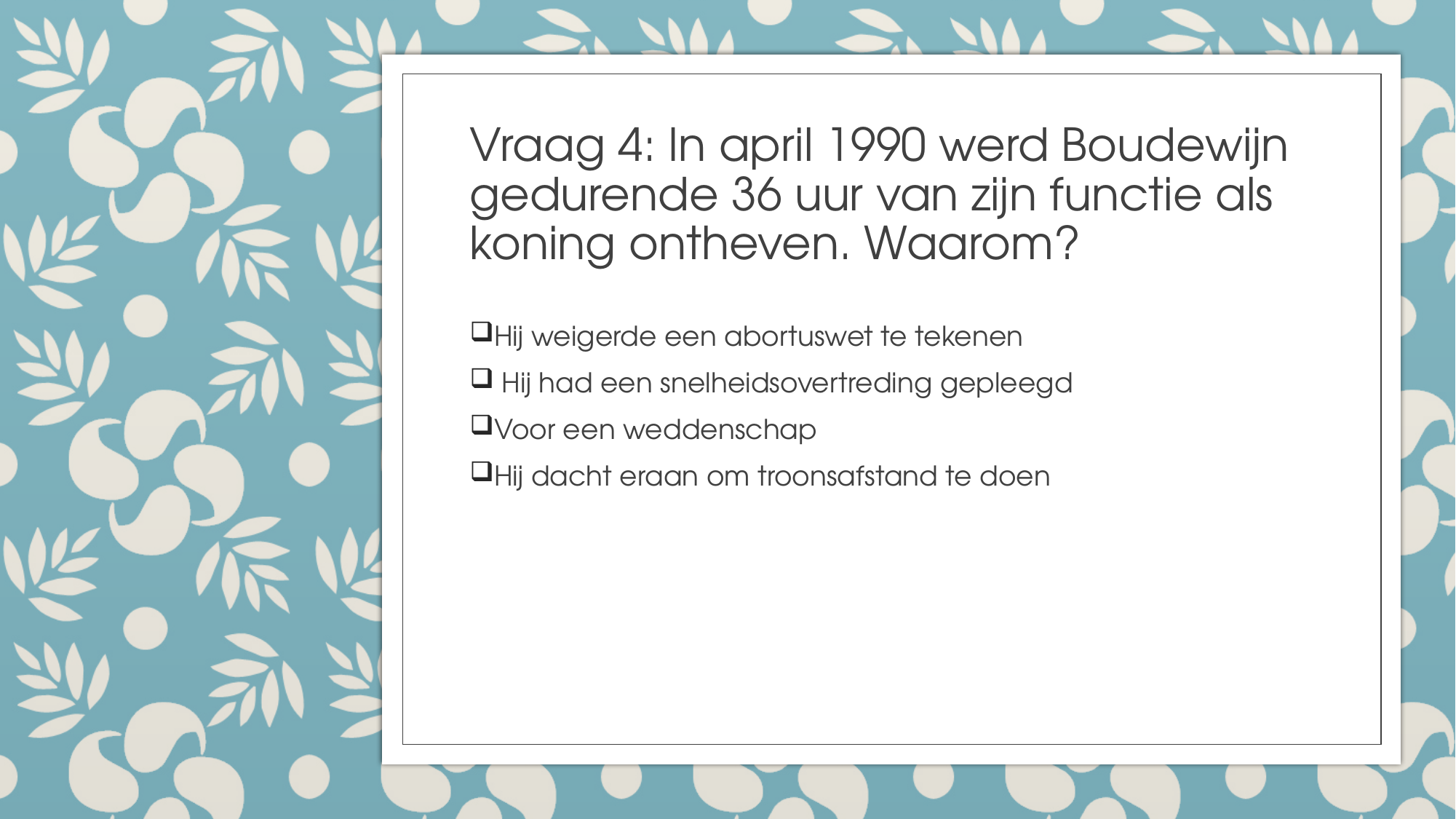

# Vraag 4: In april 1990 werd Boudewijn gedurende 36 uur van zijn functie als koning ontheven. Waarom?
Hij weigerde een abortuswet te tekenen
 Hij had een snelheidsovertreding gepleegd
Voor een weddenschap
Hij dacht eraan om troonsafstand te doen